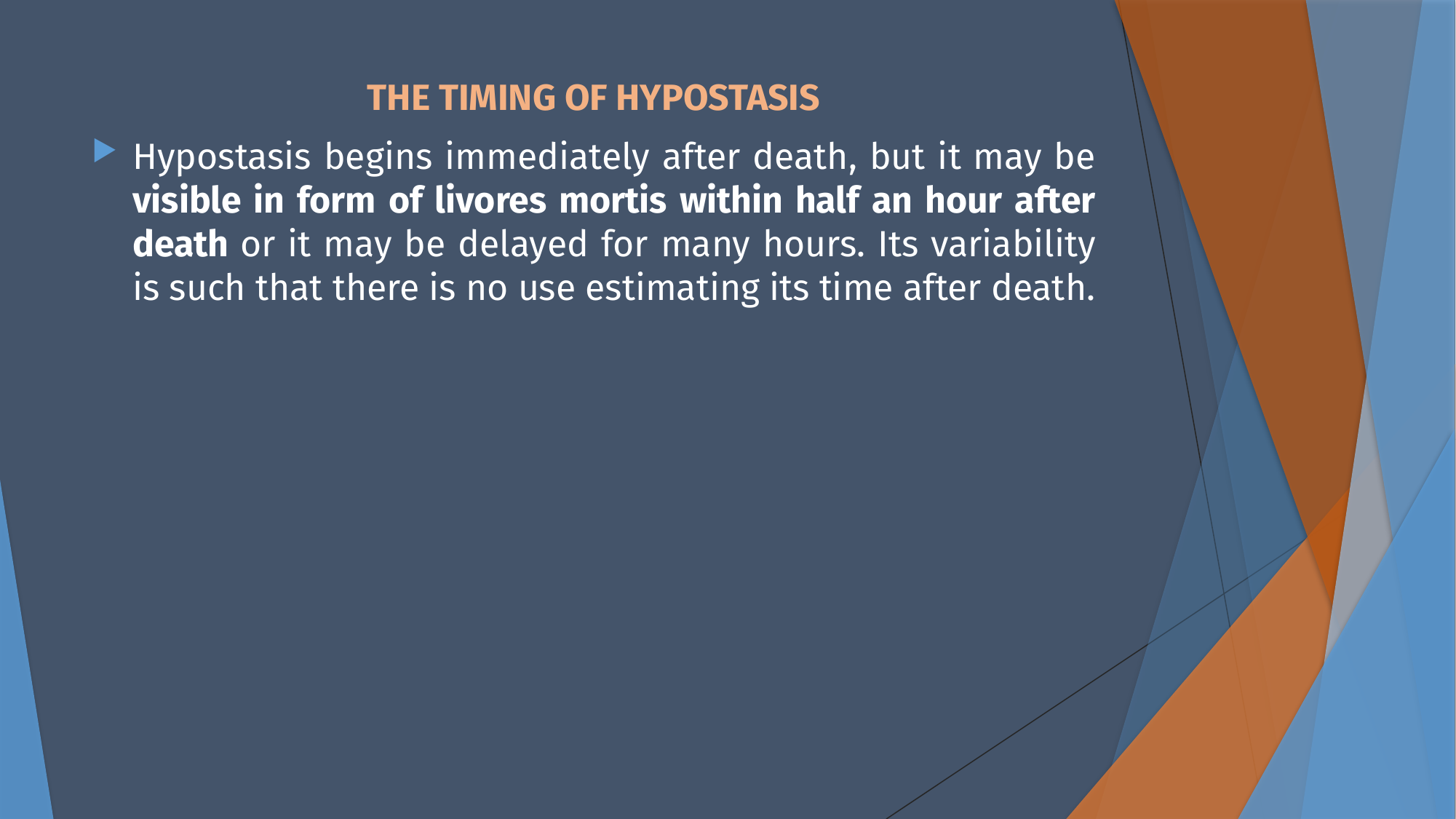

THE TIMING OF HYPOSTASIS
Hypostasis begins immediately after death, but it may be visible in form of livores mortis within half an hour after death or it may be delayed for many hours. Its variability is such that there is no use estimating its time after death.